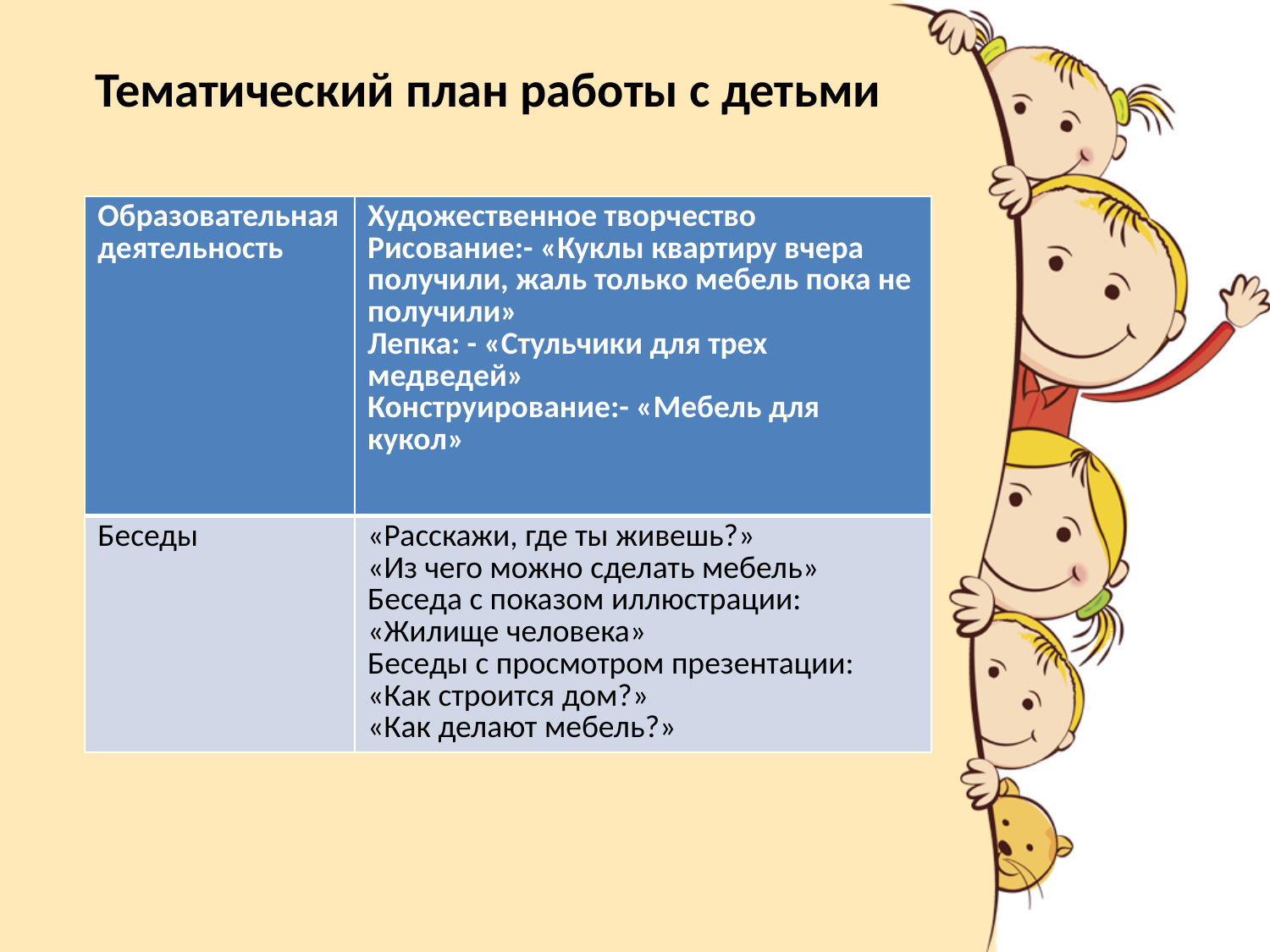

# Тематический план работы с детьми

| Образовательная деятельность | Художественное творчество Рисование:- «Куклы квартиру вчера получили, жаль только мебель пока не получили» Лепка: - «Стульчики для трех медведей» Конструирование:- «Мебель для кукол» |
| --- | --- |
| Беседы | «Расскажи, где ты живешь?» «Из чего можно сделать мебель» Беседа с показом иллюстрации: «Жилище человека» Беседы с просмотром презентации: «Как строится дом?» «Как делают мебель?» |